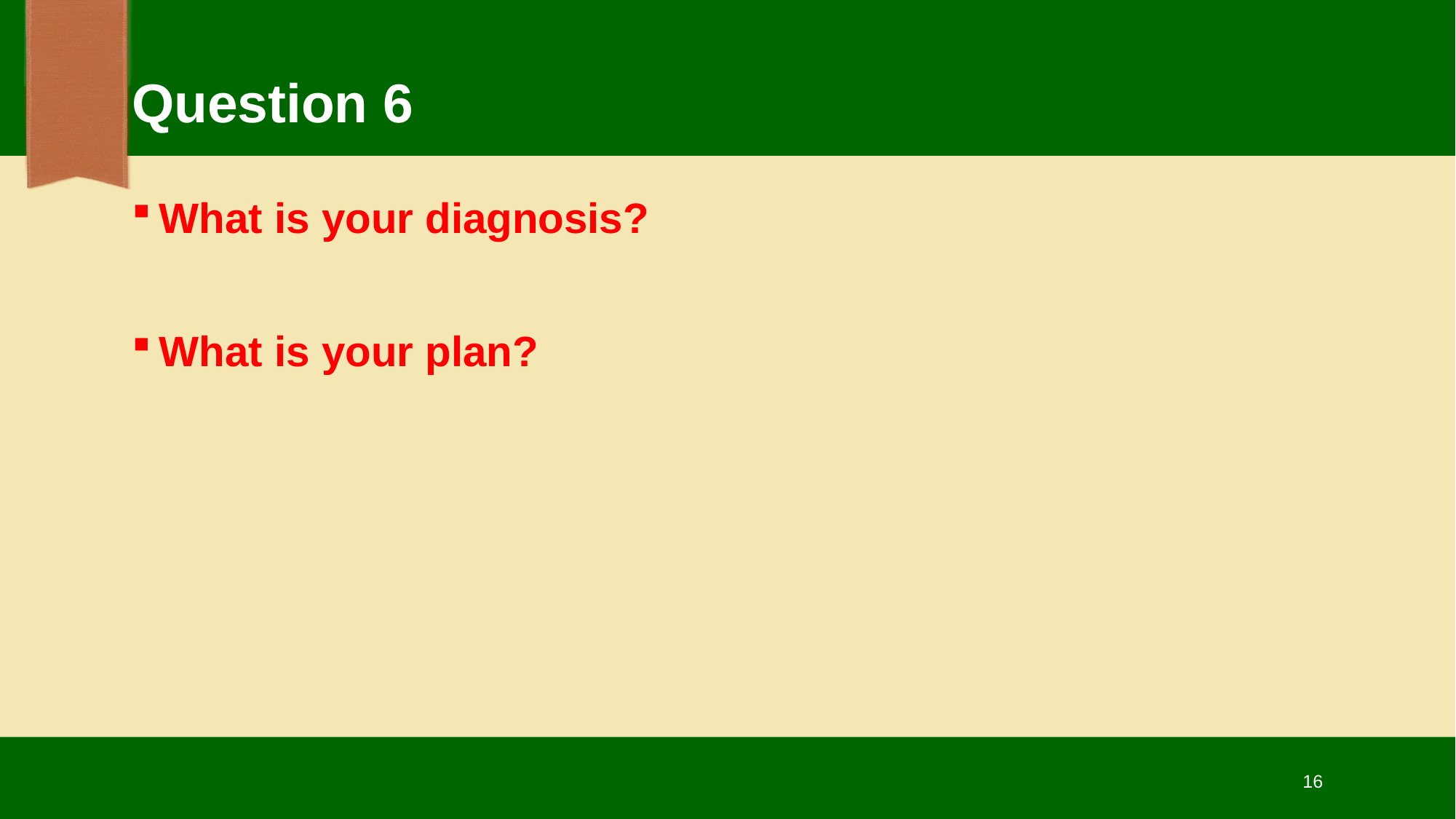

# Question 6
What is your diagnosis?

What is your plan?

16